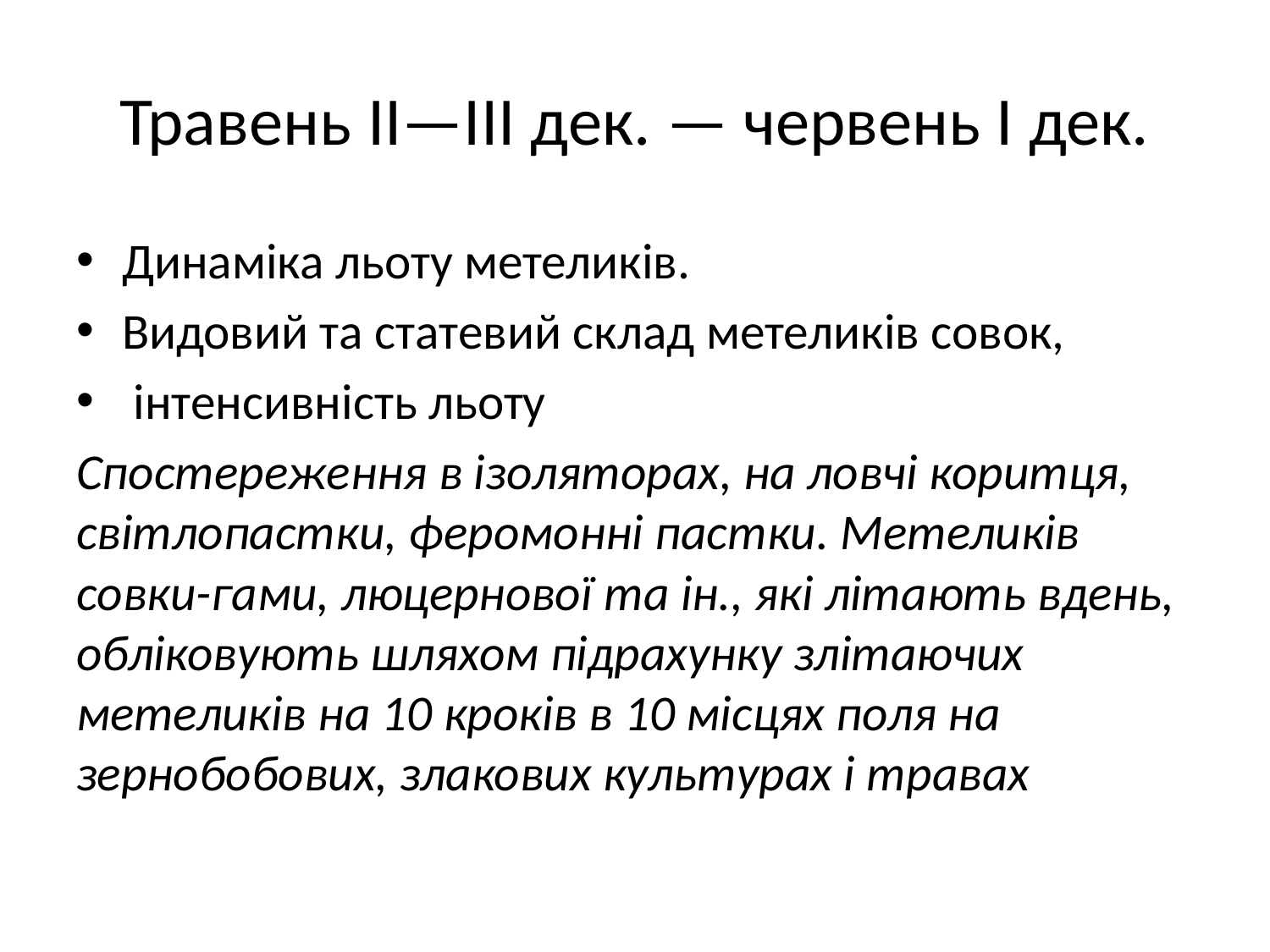

# Травень II—ІІІ дек. — червень І дек.
Динаміка льоту метеликів.
Видовий та статевий склад метеликів совок,
 інтенсивність льоту
Спостереження в ізоляторах, на ловчі коритця, світлопастки, феромонні пастки. Метеликів совки-гами, люцернової та ін., які літають вдень, обліковують шляхом підрахунку злітаючих метеликів на 10 кроків в 10 місцях поля на зернобобових, злакових культурах і травах